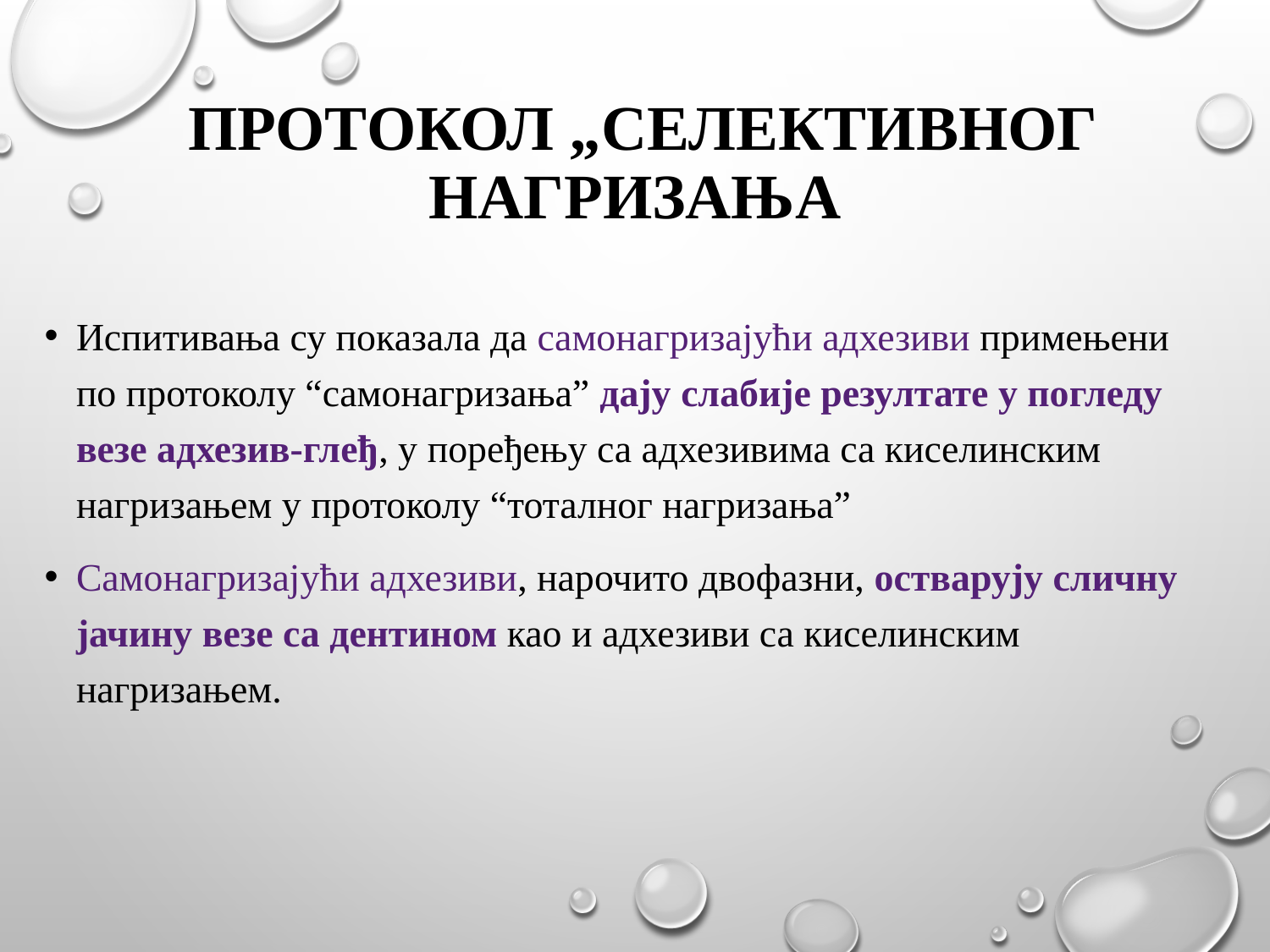

# Протокол „Селективног нагризања
Испитивања су показала да самонагризајући адхезиви примењени по протоколу “самонагризања” дају слабије резултате у погледу везе адхезив-глеђ, у поређењу са адхезивима са киселинским нагризањем у протоколу “тоталног нагризања”
Самонагризајући адхезиви, нарочито двофазни, остварују сличну јачину везе са дентином као и адхезиви са киселинским нагризањем.